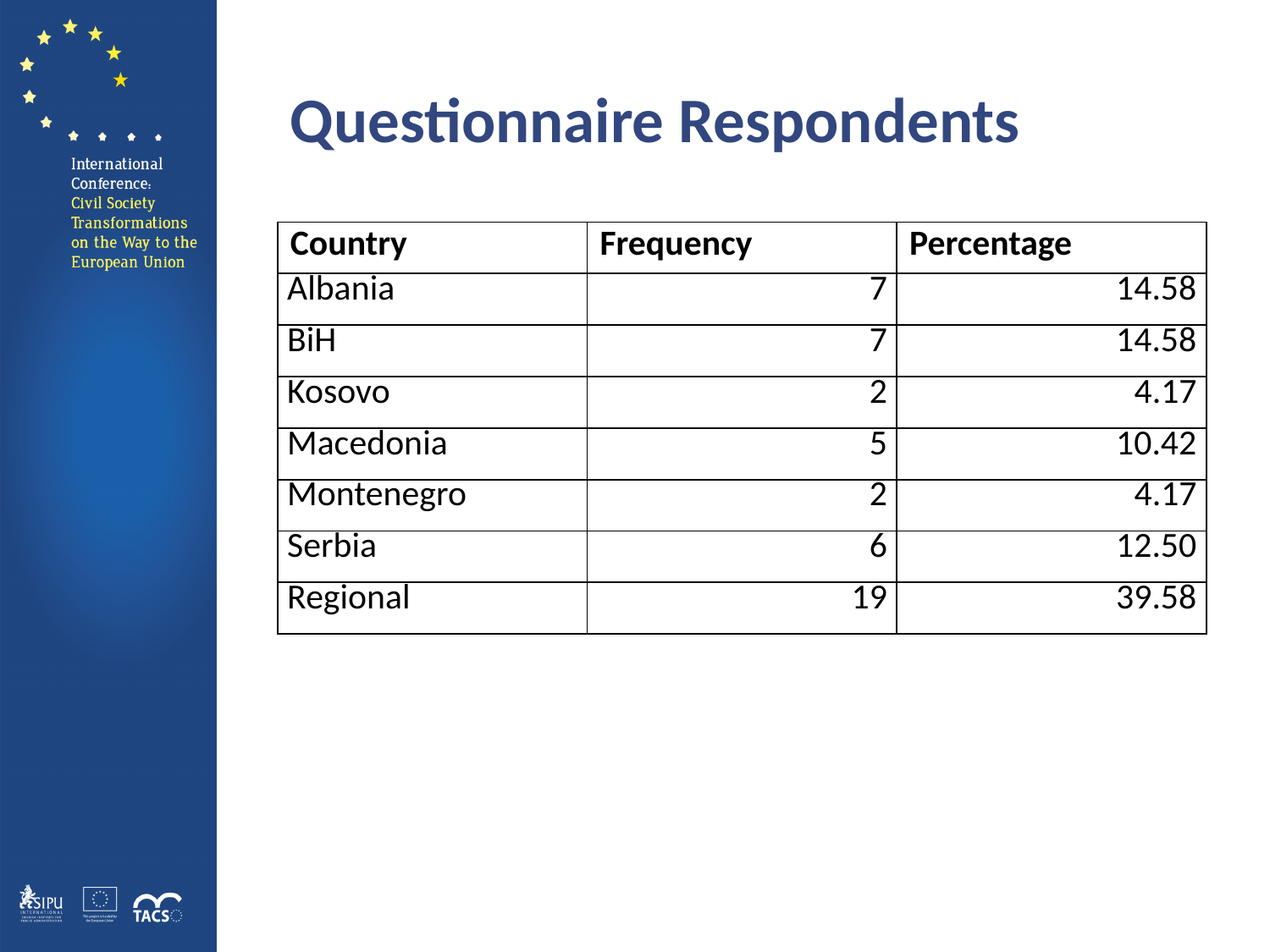

# Questionnaire Respondents
| Country | Frequency | Percentage |
| --- | --- | --- |
| Albania | 7 | 14.58 |
| BiH | 7 | 14.58 |
| Kosovo | 2 | 4.17 |
| Macedonia | 5 | 10.42 |
| Montenegro | 2 | 4.17 |
| Serbia | 6 | 12.50 |
| Regional | 19 | 39.58 |